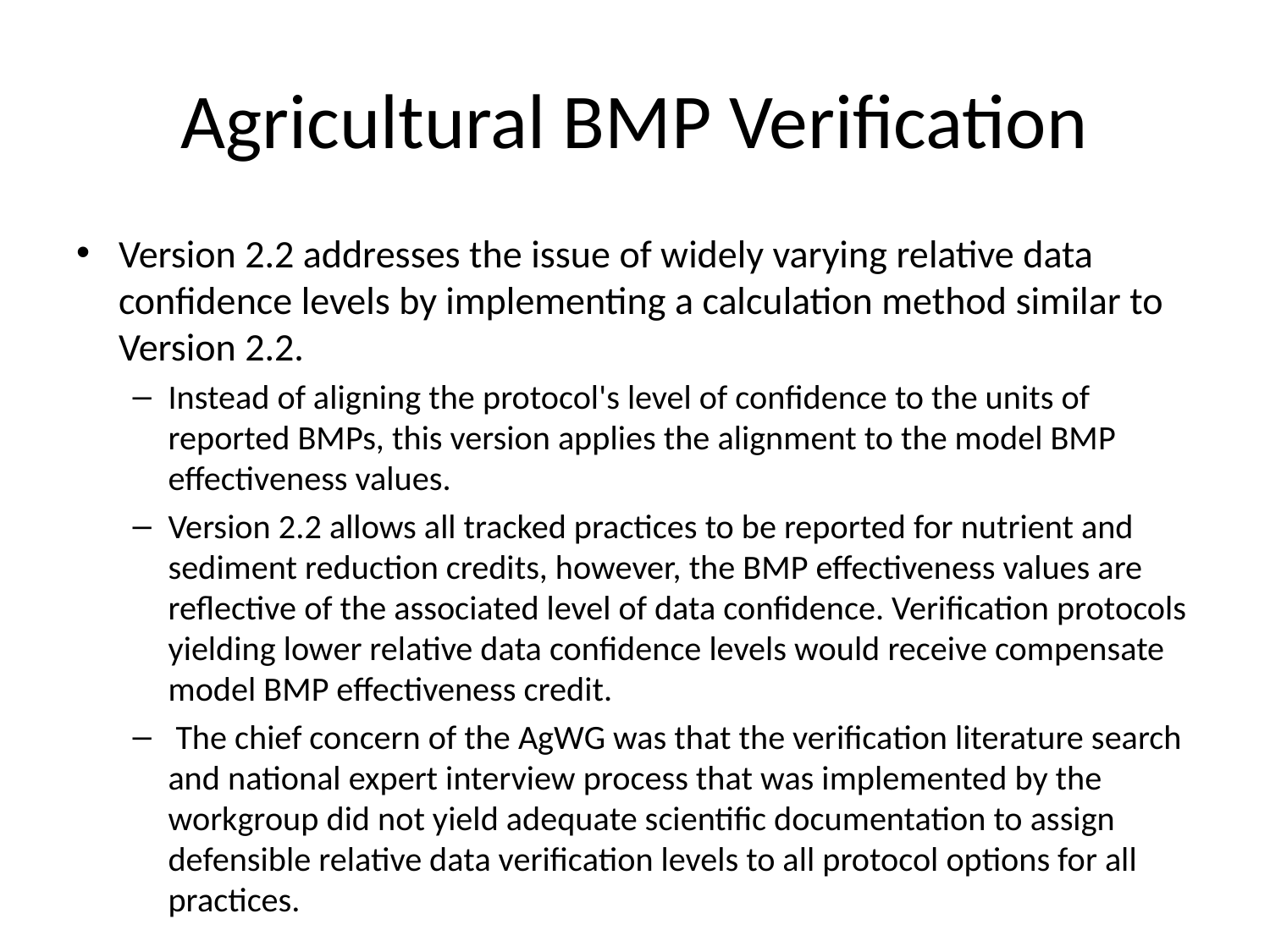

# Agricultural BMP Verification
Version 2.2 addresses the issue of widely varying relative data confidence levels by implementing a calculation method similar to Version 2.2.
Instead of aligning the protocol's level of confidence to the units of reported BMPs, this version applies the alignment to the model BMP effectiveness values.
Version 2.2 allows all tracked practices to be reported for nutrient and sediment reduction credits, however, the BMP effectiveness values are reflective of the associated level of data confidence. Verification protocols yielding lower relative data confidence levels would receive compensate model BMP effectiveness credit.
 The chief concern of the AgWG was that the verification literature search and national expert interview process that was implemented by the workgroup did not yield adequate scientific documentation to assign defensible relative data verification levels to all protocol options for all practices.